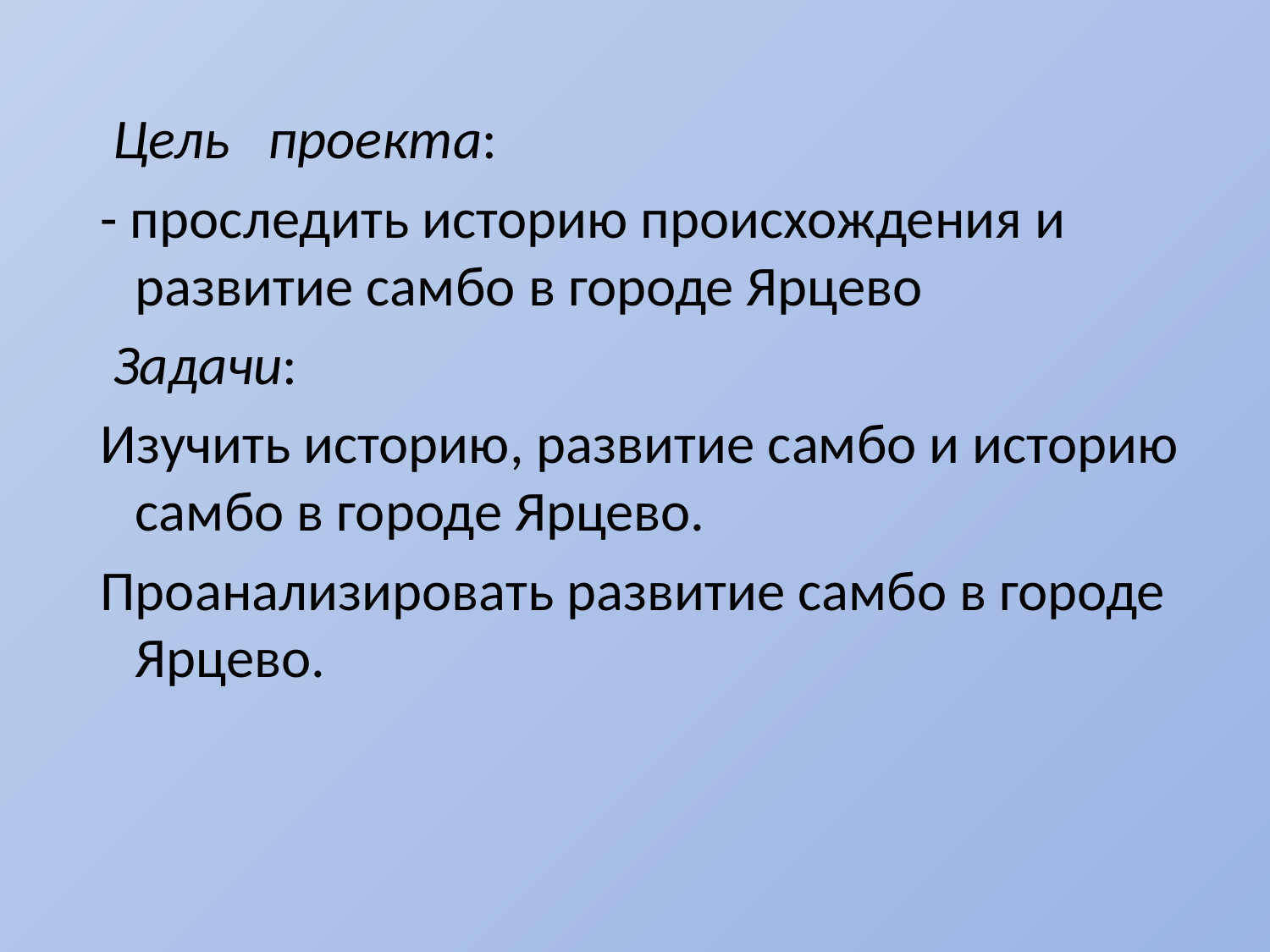

Цель   проекта:
 - проследить историю происхождения и развитие самбо в городе Ярцево
  Задачи:
 Изучить историю, развитие самбо и историю самбо в городе Ярцево.
 Проанализировать развитие самбо в городе  Ярцево.